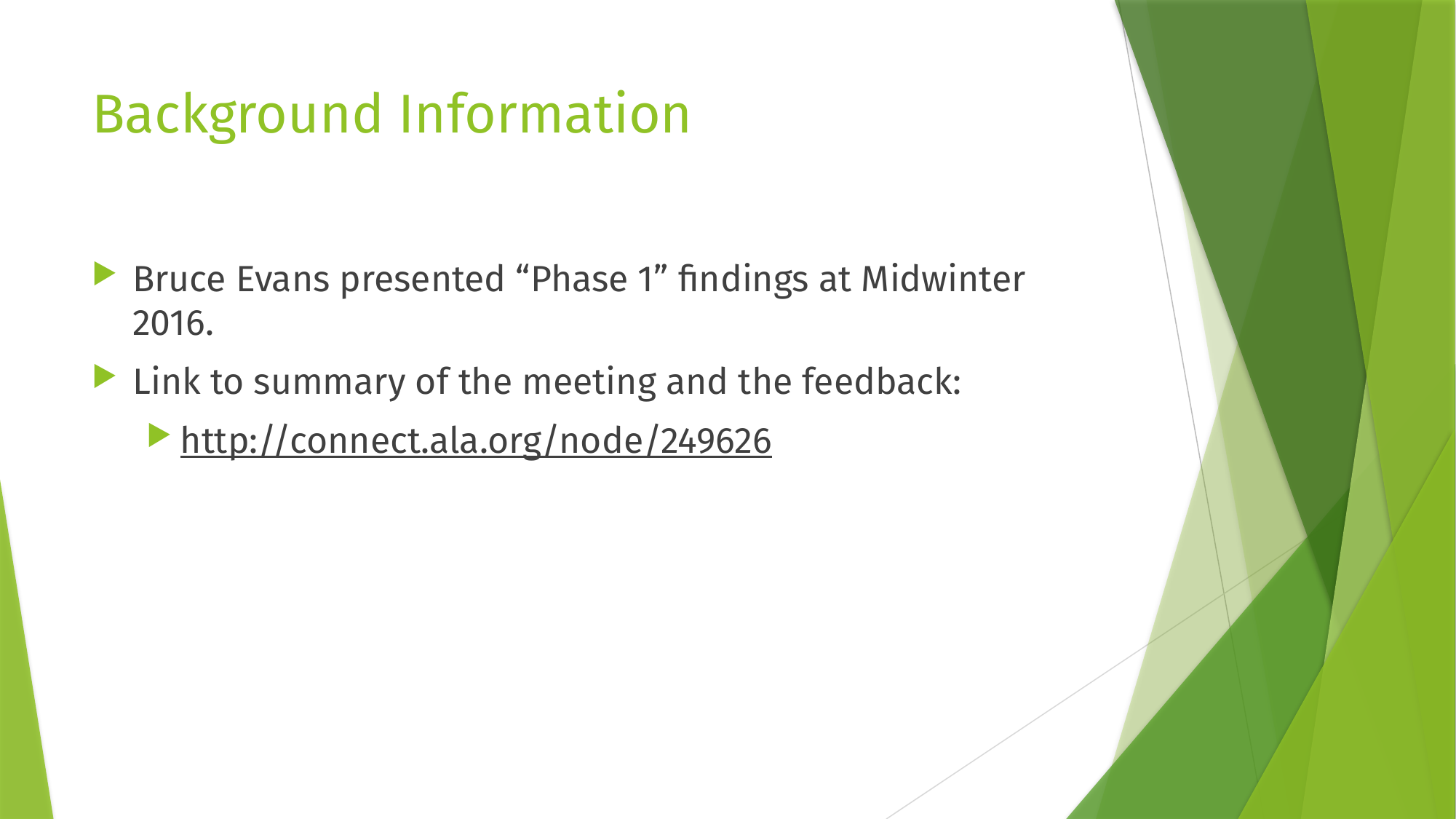

# Background Information

Bruce Evans presented “Phase 1” findings at Midwinter 2016.
Link to summary of the meeting and the feedback:
http://connect.ala.org/node/249626